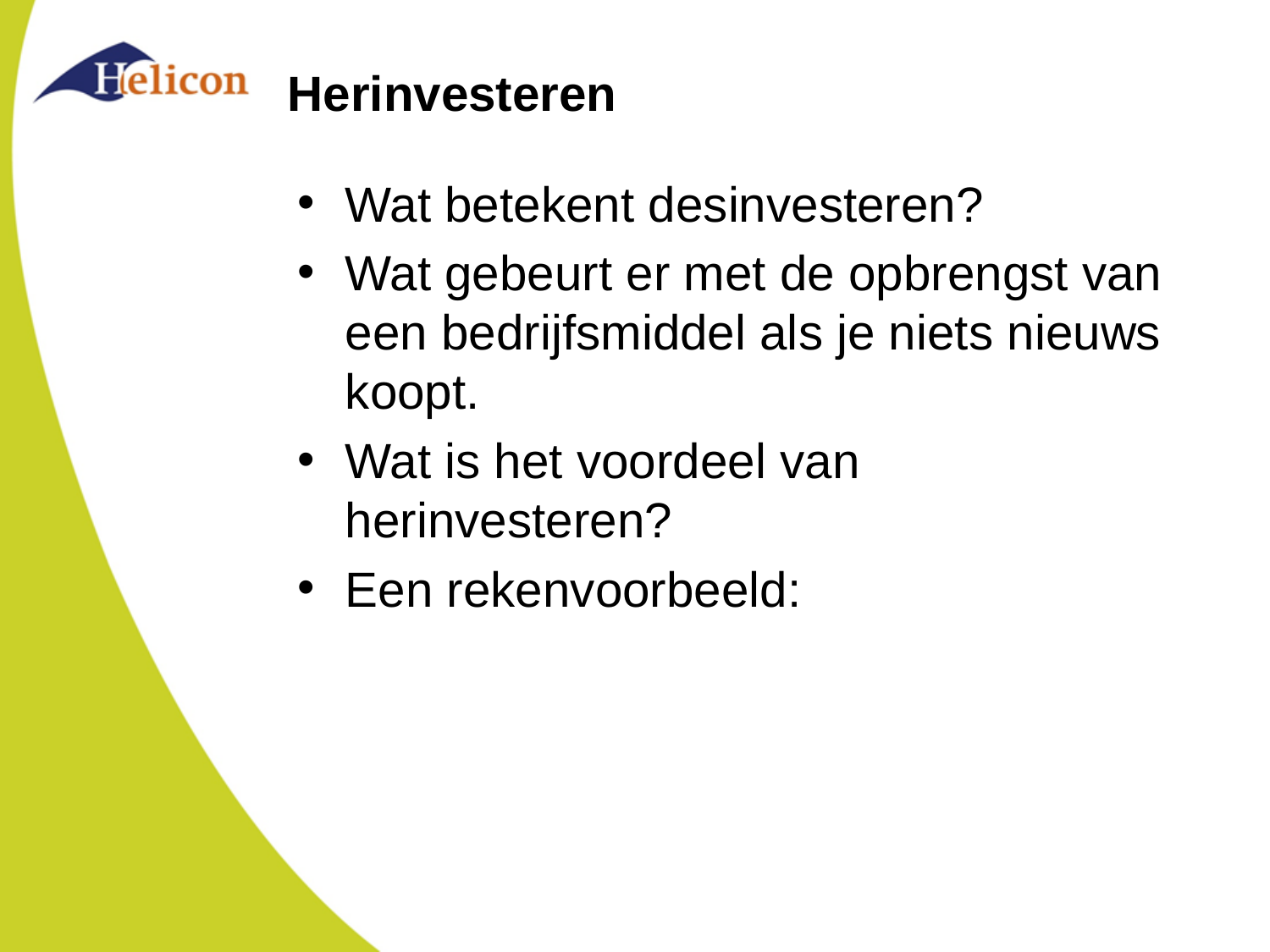

# Herinvesteren
Wat betekent desinvesteren?
Wat gebeurt er met de opbrengst van een bedrijfsmiddel als je niets nieuws koopt.
Wat is het voordeel van herinvesteren?
Een rekenvoorbeeld: